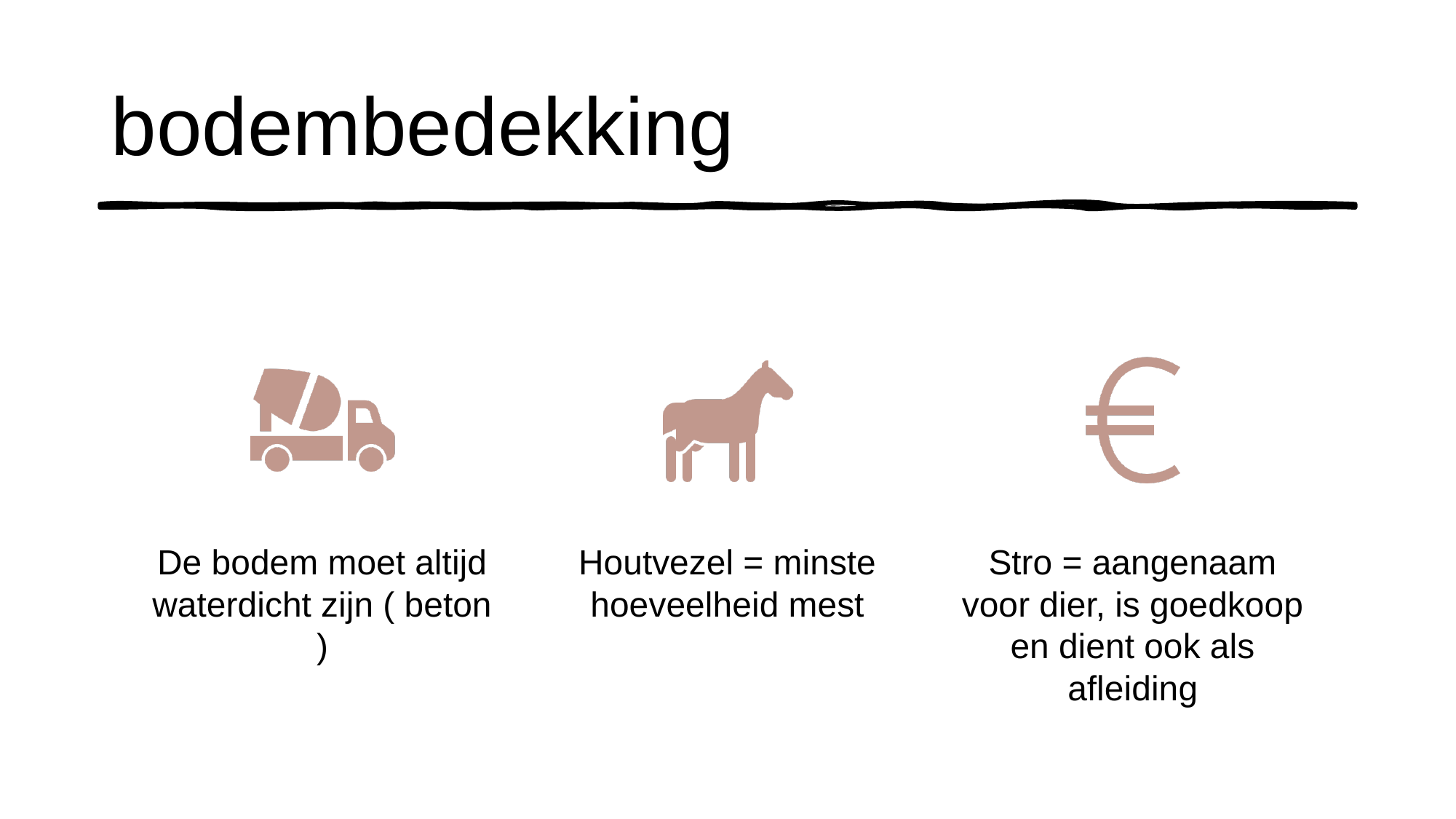

# bodembedekking
De bodem moet altijd waterdicht zijn ( beton )
Houtvezel = minste hoeveelheid mest
Stro = aangenaam voor dier, is goedkoop en dient ook als afleiding